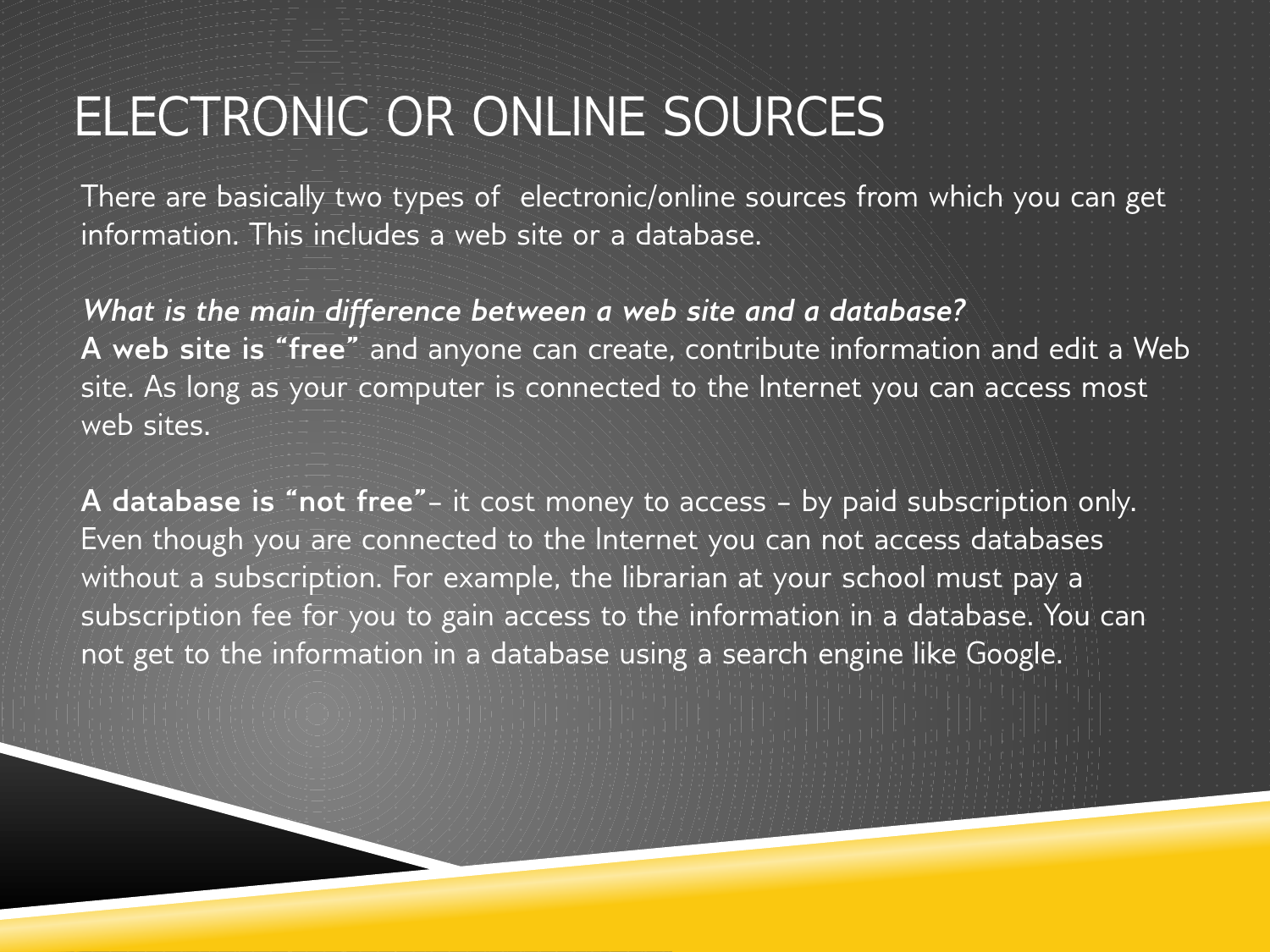

Electronic or online Sources
There are basically two types of  electronic/online sources from which you can get information. This includes a web site or a database.

What is the main difference between a web site and a database?
A web site is “free” and anyone can create, contribute information and edit a Web site. As long as your computer is connected to the Internet you can access most web sites.

A database is “not free”– it cost money to access – by paid subscription only. Even though you are connected to the Internet you can not access databases without a subscription. For example, the librarian at your school must pay a subscription fee for you to gain access to the information in a database. You can not get to the information in a database using a search engine like Google.